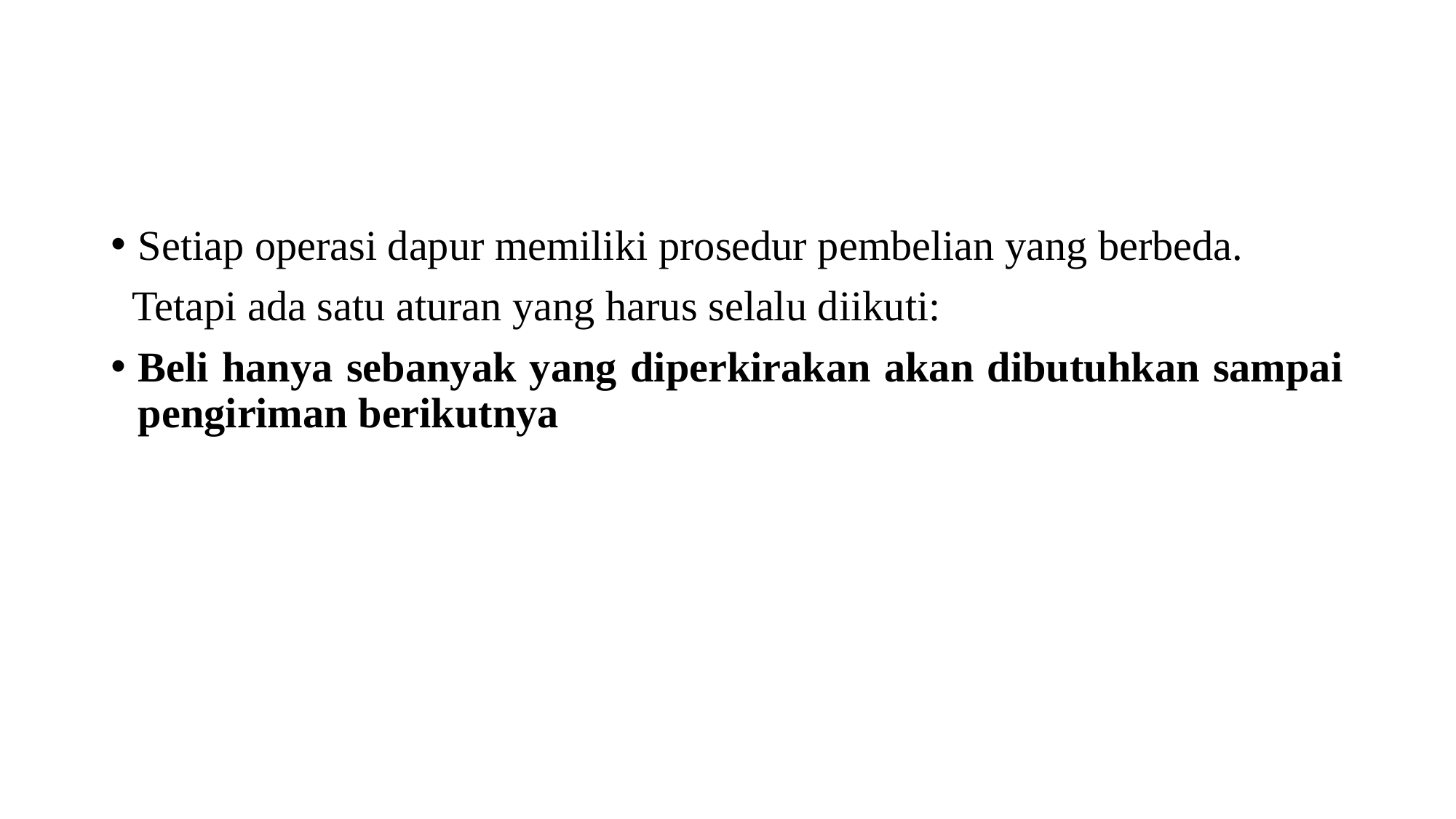

#
Setiap operasi dapur memiliki prosedur pembelian yang berbeda.
  Tetapi ada satu aturan yang harus selalu diikuti:
Beli hanya sebanyak yang diperkirakan akan dibutuhkan sampai pengiriman berikutnya